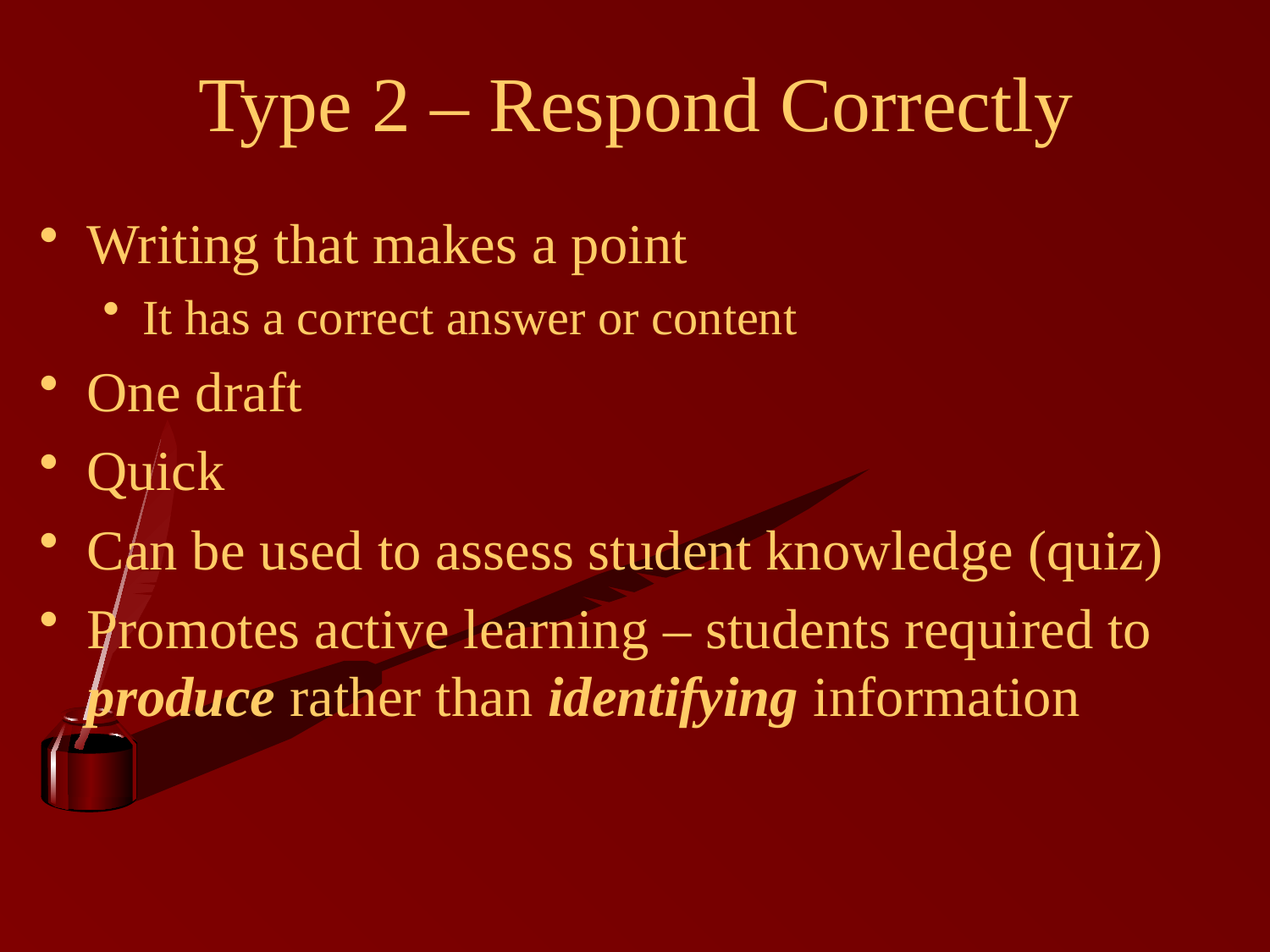

# Type 2 – Respond Correctly
Writing that makes a point
It has a correct answer or content
One draft
Quick
Can be used to assess student knowledge (quiz)
Promotes active learning – students required to produce rather than identifying information